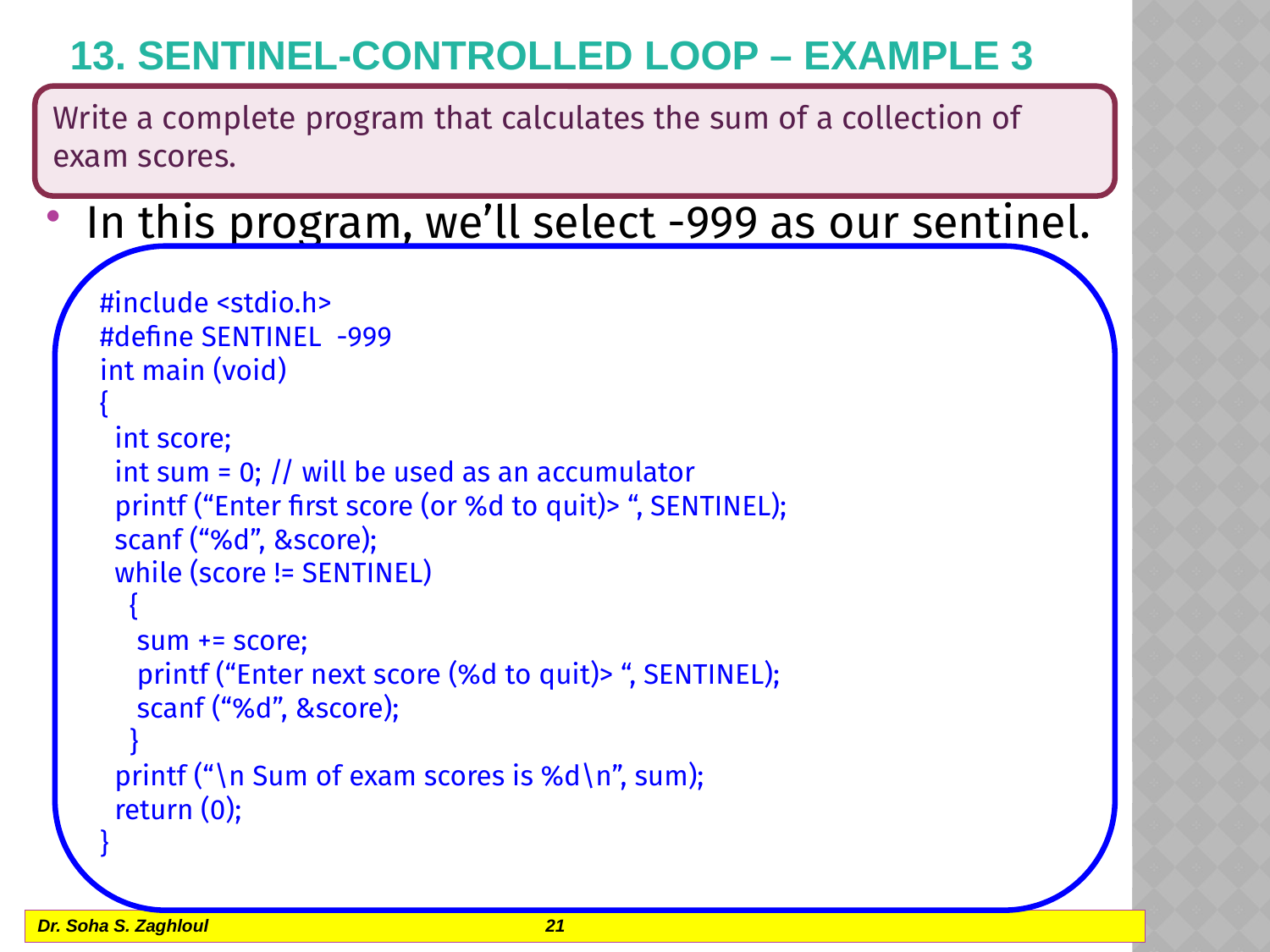

# 13. sentinel-controlled loop – example 3
Write a complete program that calculates the sum of a collection of exam scores.
In this program, we’ll select -999 as our sentinel.
#include <stdio.h>
#define SENTINEL  -999
int main (void)
{
  int score;
  int sum = 0; // will be used as an accumulator
  printf (“Enter first score (or %d to quit)> “, SENTINEL);
  scanf (“%d”, &score);
  while (score != SENTINEL)
    {
     sum += score;
     printf (“Enter next score (%d to quit)> “, SENTINEL);
     scanf (“%d”, &score);
    }
  printf (“\n Sum of exam scores is %d\n”, sum);
  return (0);
}

Dr. Soha S. Zaghloul			21